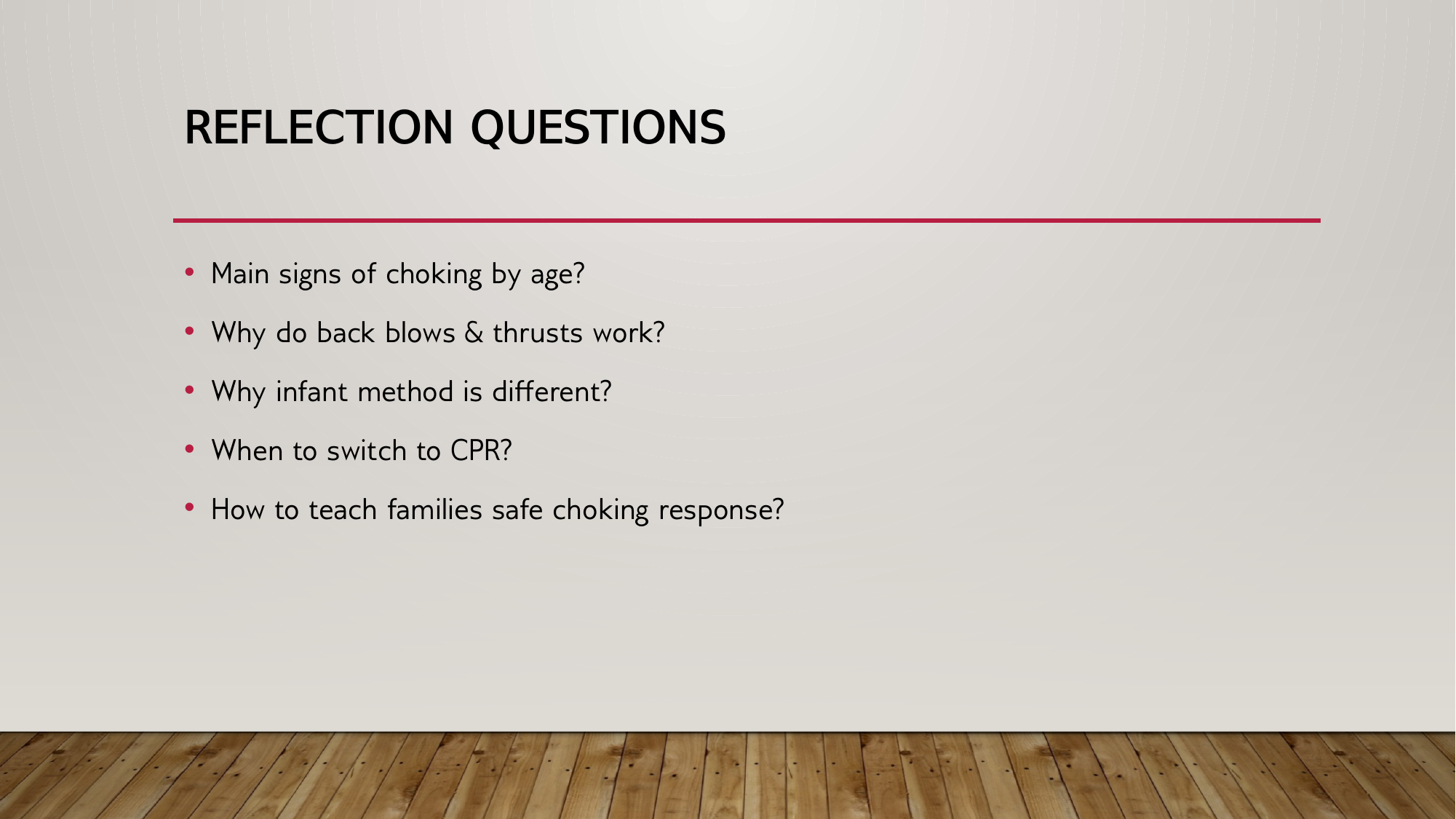

# Reflection Questions
Main signs of choking by age?
Why do back blows & thrusts work?
Why infant method is different?
When to switch to CPR?
How to teach families safe choking response?